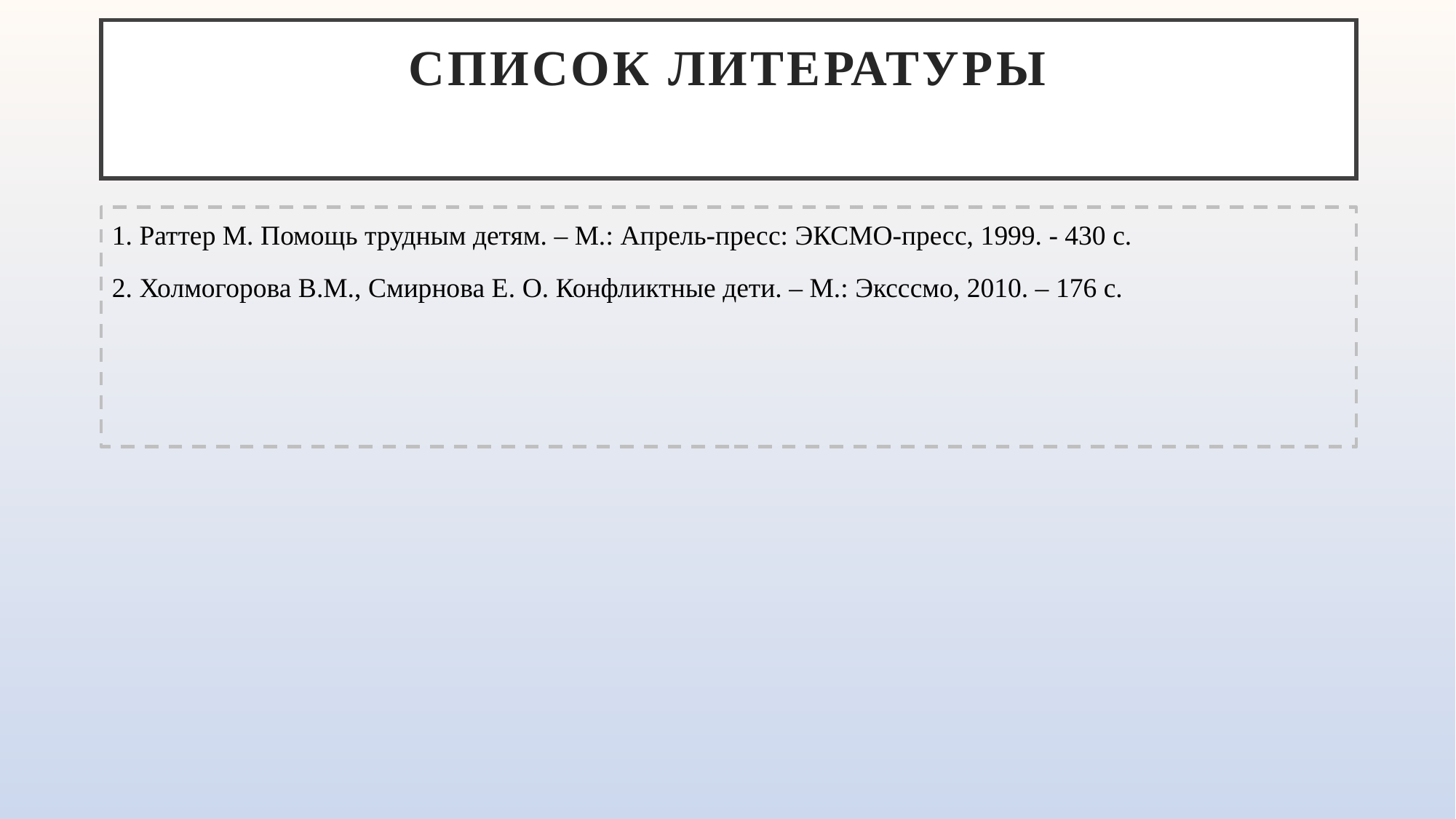

# Список литературы
1. Раттер М. Помощь трудным детям. – М.: Апрель-пресс: ЭКСМО-пресс, 1999. - 430 с.
2. Холмогорова В.М., Смирнова Е. О. Конфликтные дети. – М.: Эксссмо, 2010. – 176 с.